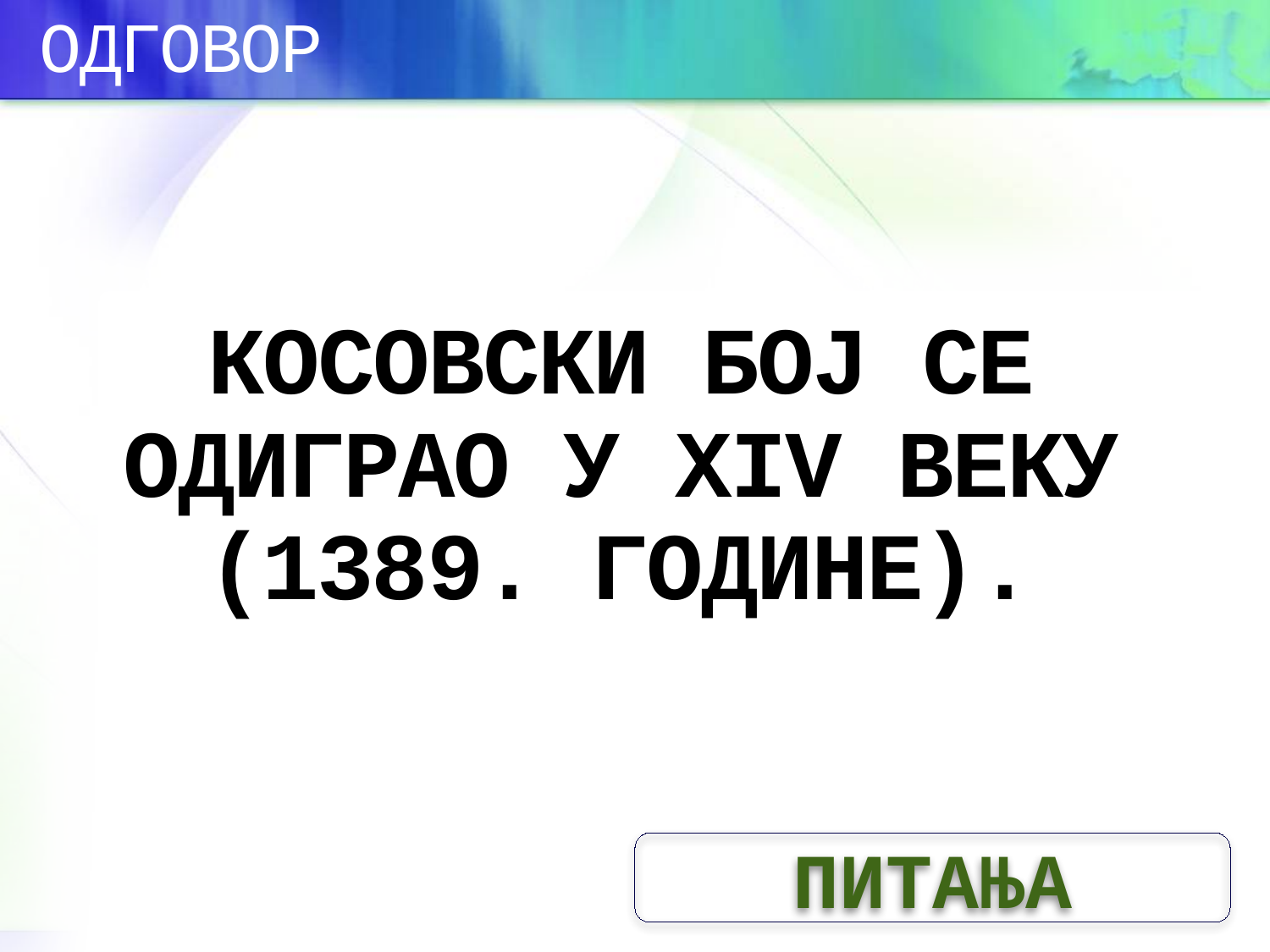

ОДГОВОР
# КОСОВСКИ БОЈ СЕ ОДИГРАО У XIV ВЕКУ (1389. ГОДИНЕ).
ПИТАЊА